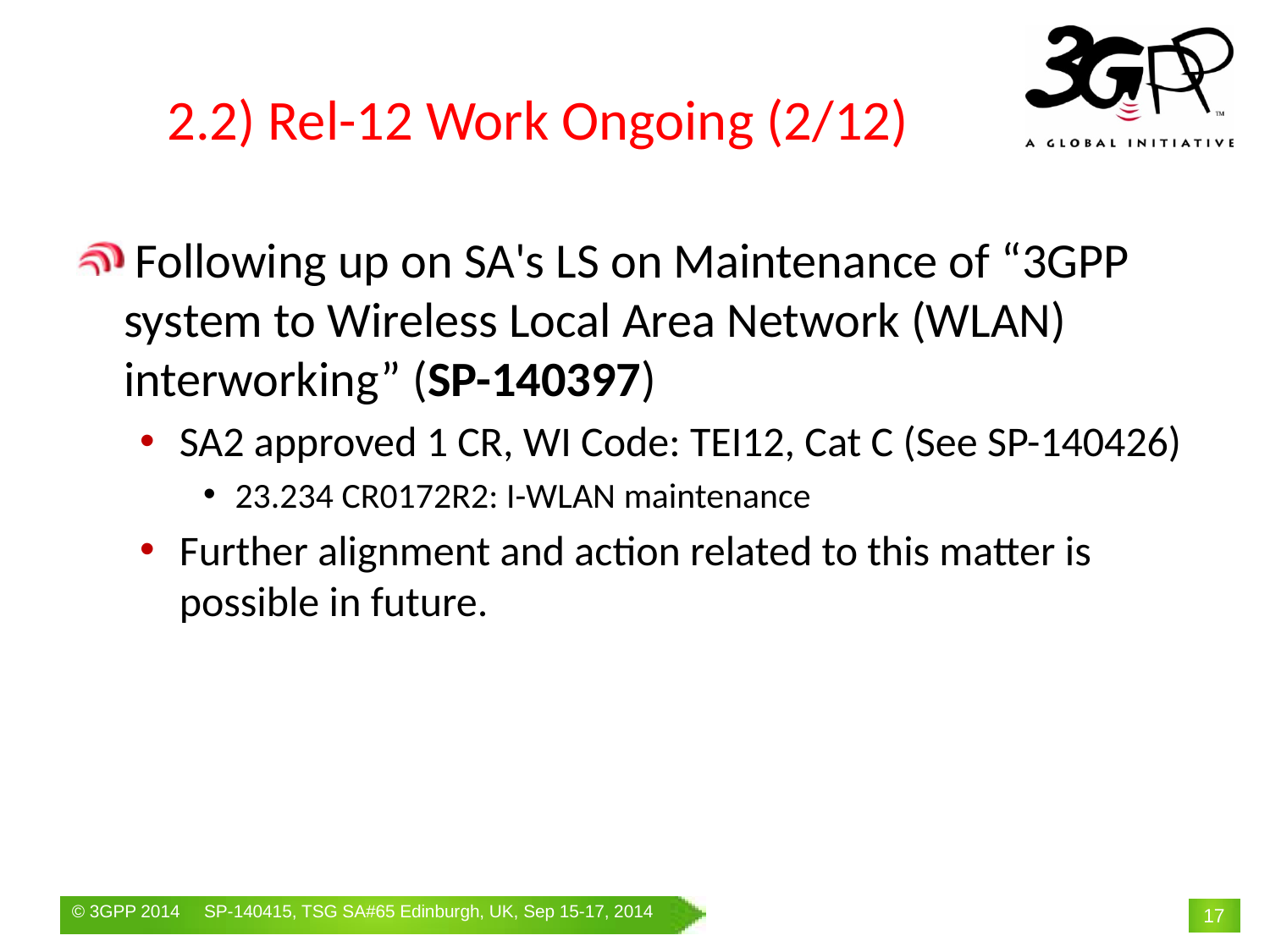

# 2.2) Rel-12 Work Ongoing (2/12)
 Following up on SA's LS on Maintenance of “3GPP system to Wireless Local Area Network (WLAN) interworking” (SP-140397)
SA2 approved 1 CR, WI Code: TEI12, Cat C (See SP-140426)
23.234 CR0172R2: I-WLAN maintenance
Further alignment and action related to this matter is possible in future.